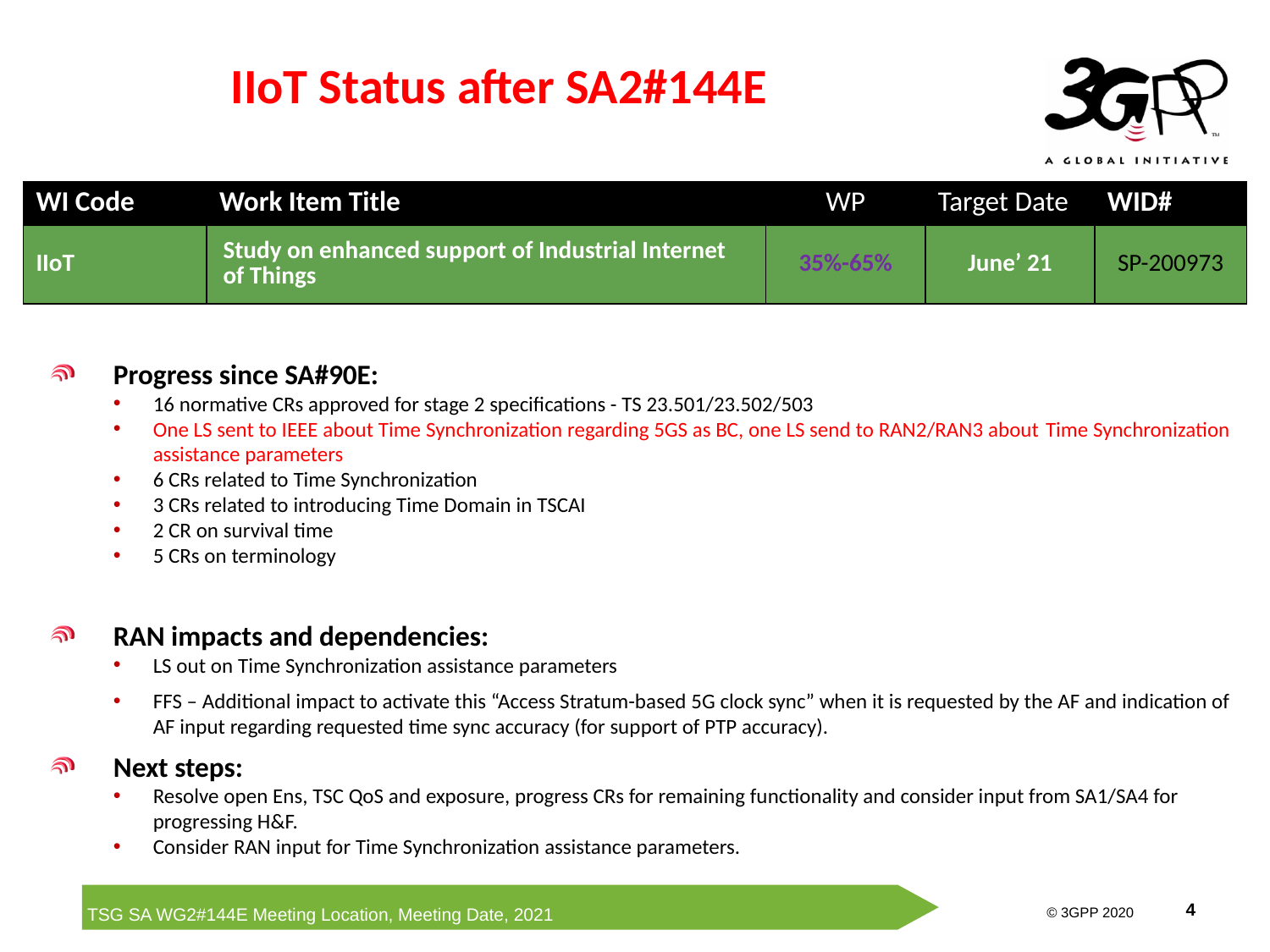

# IIoT Status after SA2#144E
| WI Code | Work Item Title | WP | Target Date | WID# |
| --- | --- | --- | --- | --- |
| IIoT | Study on enhanced support of Industrial Internet of Things | 35%-65% | June’ 21 | SP-200973 |
Progress since SA#90E:
16 normative CRs approved for stage 2 specifications - TS 23.501/23.502/503
One LS sent to IEEE about Time Synchronization regarding 5GS as BC, one LS send to RAN2/RAN3 about Time Synchronization assistance parameters
6 CRs related to Time Synchronization
3 CRs related to introducing Time Domain in TSCAI
2 CR on survival time
5 CRs on terminology

RAN impacts and dependencies:
LS out on Time Synchronization assistance parameters
FFS – Additional impact to activate this “Access Stratum-based 5G clock sync” when it is requested by the AF and indication of AF input regarding requested time sync accuracy (for support of PTP accuracy).
Next steps:
Resolve open Ens, TSC QoS and exposure, progress CRs for remaining functionality and consider input from SA1/SA4 for progressing H&F.
Consider RAN input for Time Synchronization assistance parameters.